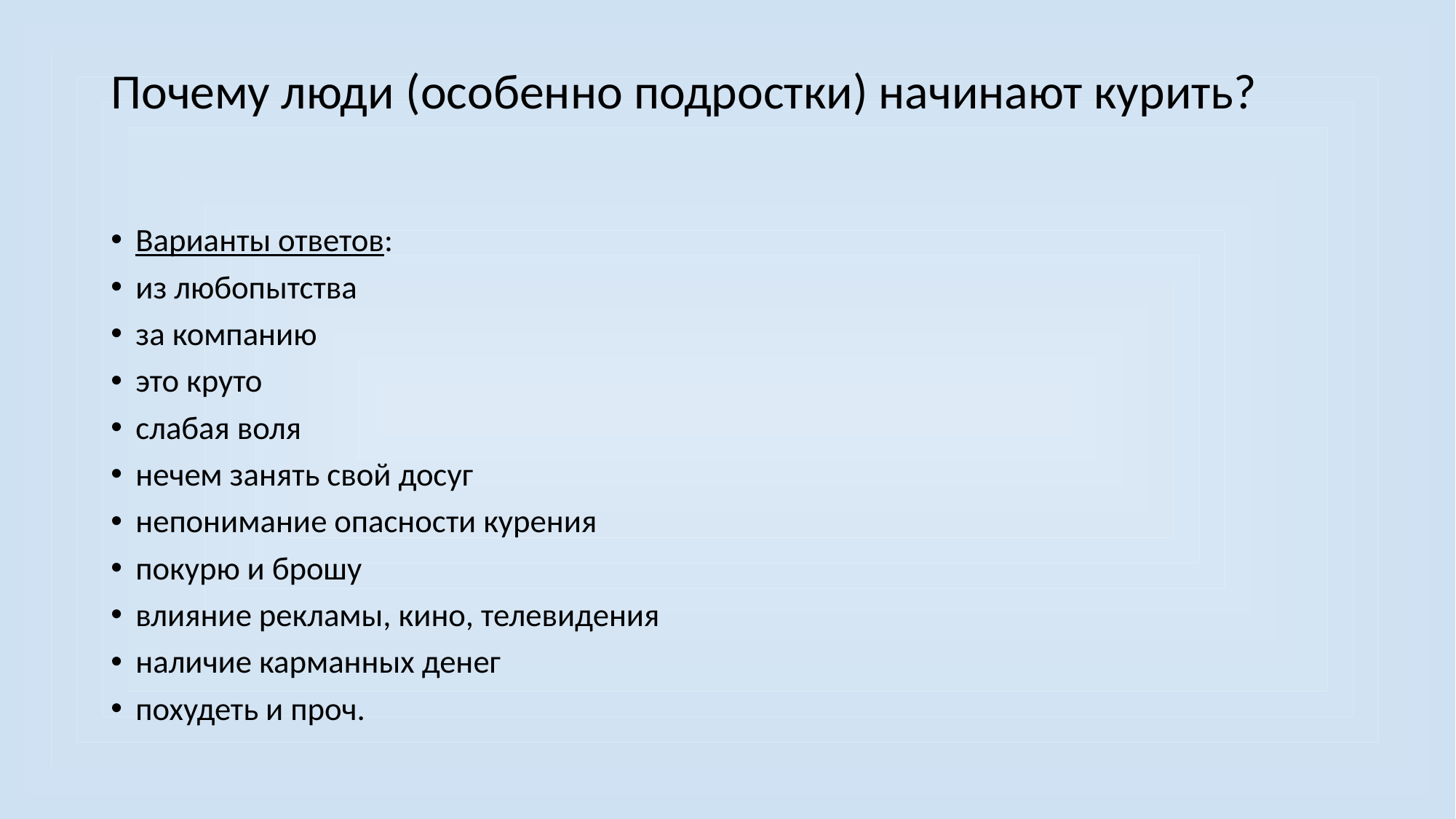

# Почему люди (особенно подростки) начинают курить?
Варианты ответов:
из любопытства
за компанию
это круто
слабая воля
нечем занять свой досуг
непонимание опасности курения
покурю и брошу
влияние рекламы, кино, телевидения
наличие карманных денег
похудеть и проч.